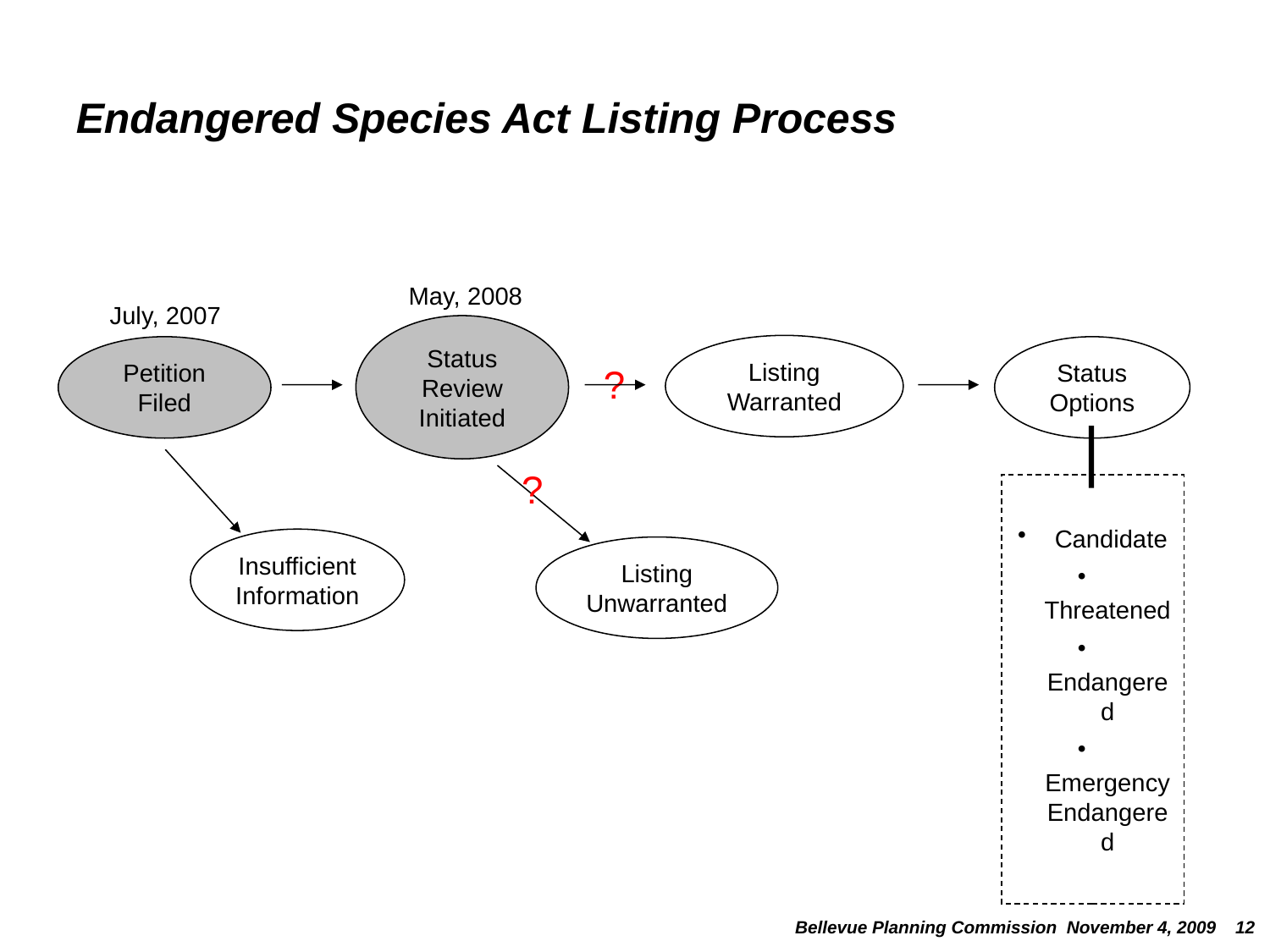

Endangered Species Act Listing Process
May, 2008
July, 2007
Status Review Initiated
Listing Warranted
Petition Filed
Status Options
?

?

 Candidate
 Threatened
 Endangered
 Emergency Endangered

Insufficient Information
Listing Unwarranted